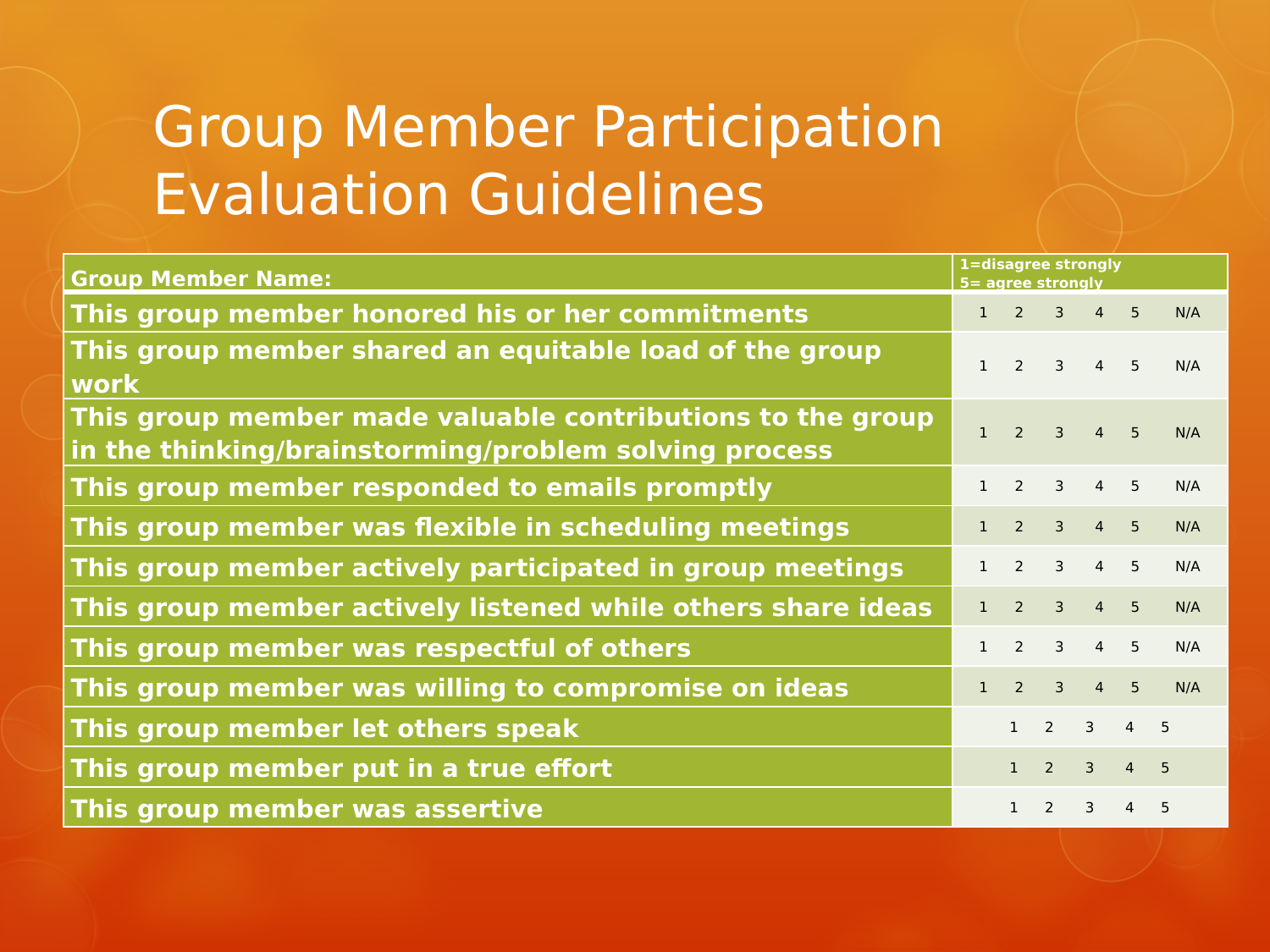

# Group Member Participation Evaluation Guidelines
| Group Member Name: | 1=disagree strongly 5= agree strongly |
| --- | --- |
| This group member honored his or her commitments | 1 2 3 4 5 N/A |
| This group member shared an equitable load of the group work | 1 2 3 4 5 N/A |
| This group member made valuable contributions to the group in the thinking/brainstorming/problem solving process | 1 2 3 4 5 N/A |
| This group member responded to emails promptly | 1 2 3 4 5 N/A |
| This group member was flexible in scheduling meetings | 1 2 3 4 5 N/A |
| This group member actively participated in group meetings | 1 2 3 4 5 N/A |
| This group member actively listened while others share ideas | 1 2 3 4 5 N/A |
| This group member was respectful of others | 1 2 3 4 5 N/A |
| This group member was willing to compromise on ideas | 1 2 3 4 5 N/A |
| This group member let others speak | 1 2 3 4 5 |
| This group member put in a true effort | 1 2 3 4 5 |
| This group member was assertive | 1 2 3 4 5 |